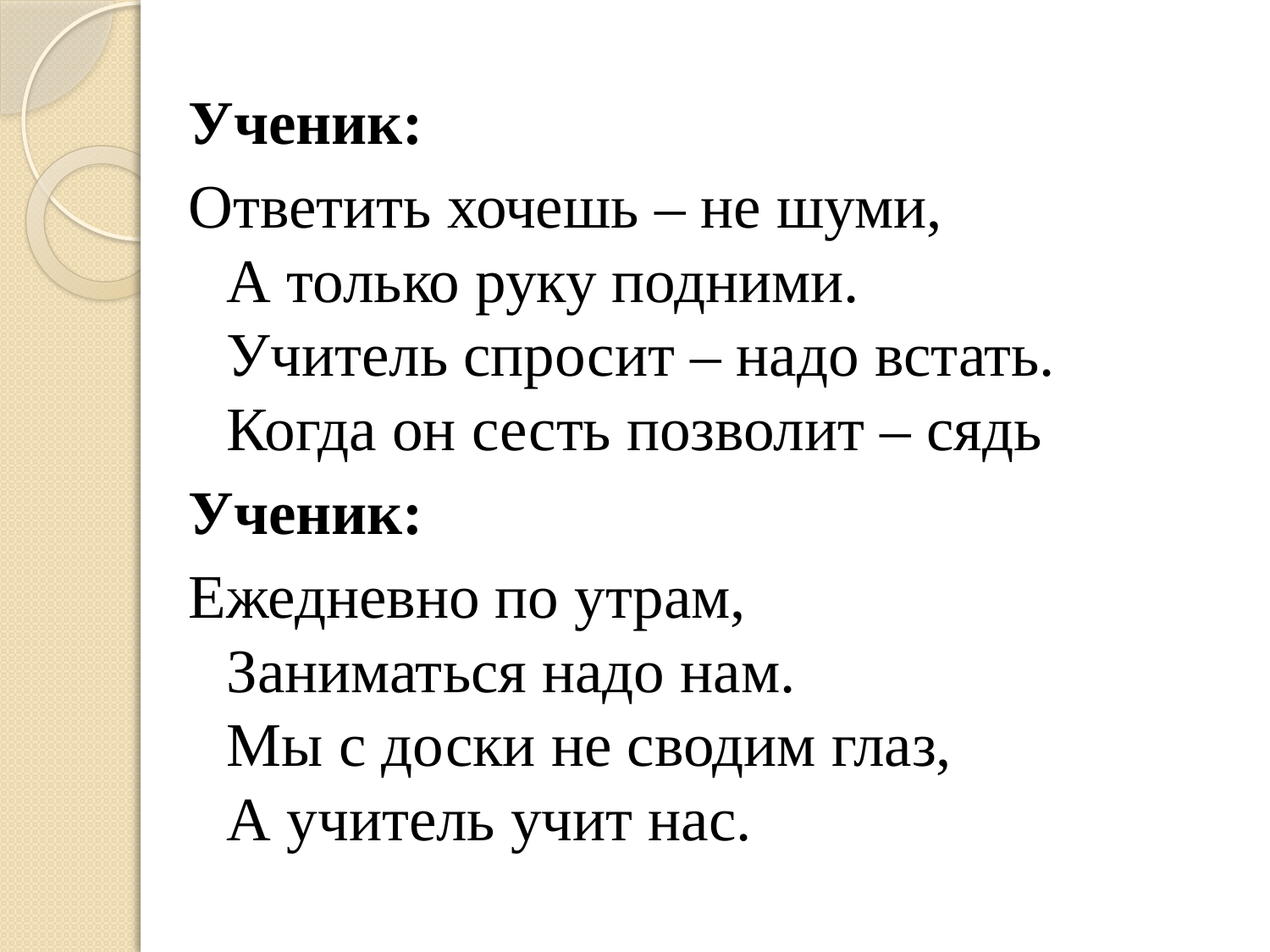

#
Ученик:
Ответить хочешь – не шуми,
А только руку подними.
Учитель спросит – надо встать.
Когда он сесть позволит – сядь
Ученик:
Ежедневно по утрам,
Заниматься надо нам.
Мы с доски не сводим глаз,
А учитель учит нас.